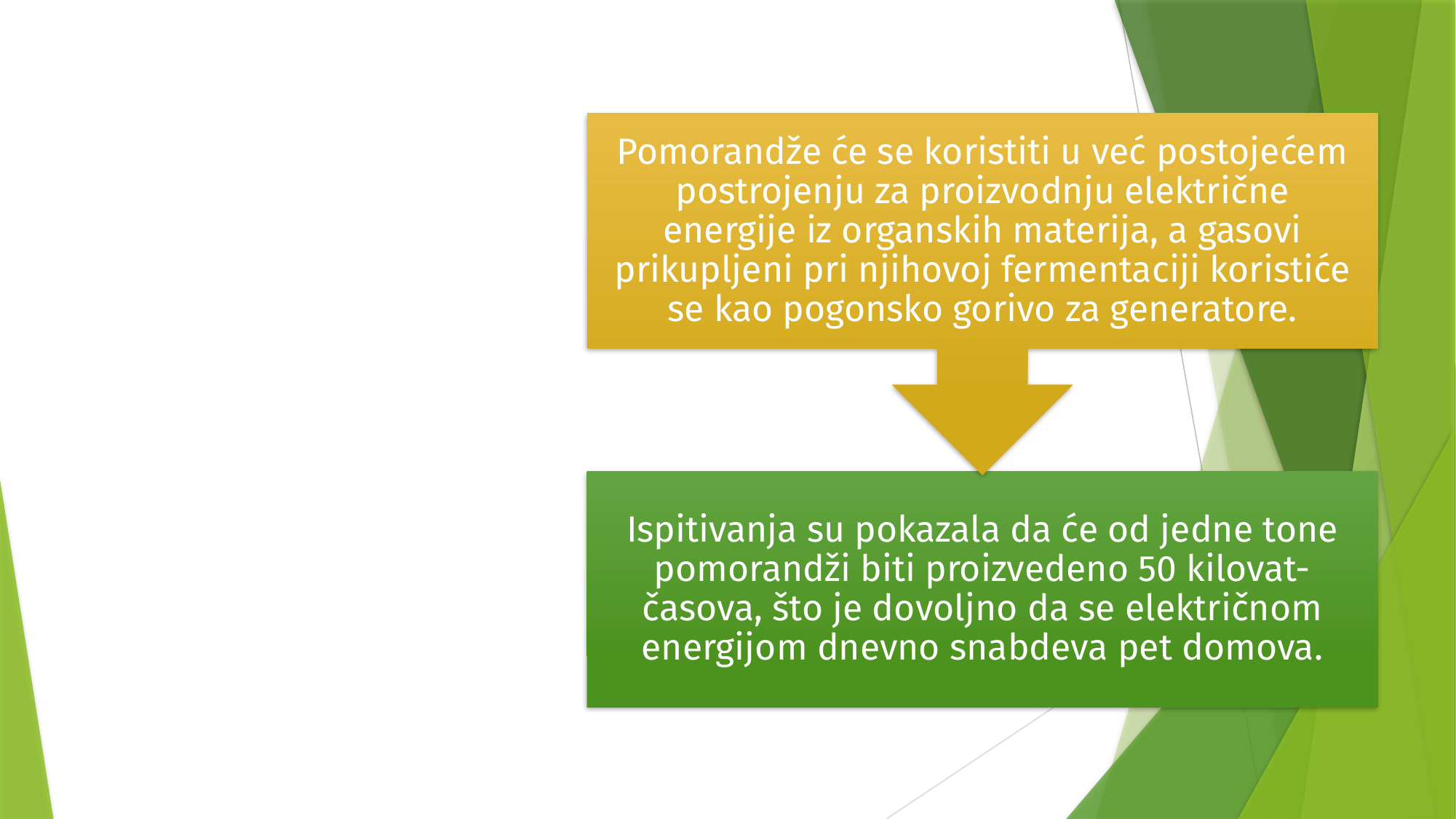

Ispitivanja su pokazala da će od jedne tone pomorandži biti proizvedeno 50 kilovat-časova, što je dovoljno da se električnom energijom dnevno snabdeva pet domova.
Pomorandže će se koristiti u već postojećem postrojenju za proizvodnju električne energije iz organskih materija, a gasovi prikupljeni pri njihovoj fermentaciji koristiće se kao pogonsko gorivo za generatore.